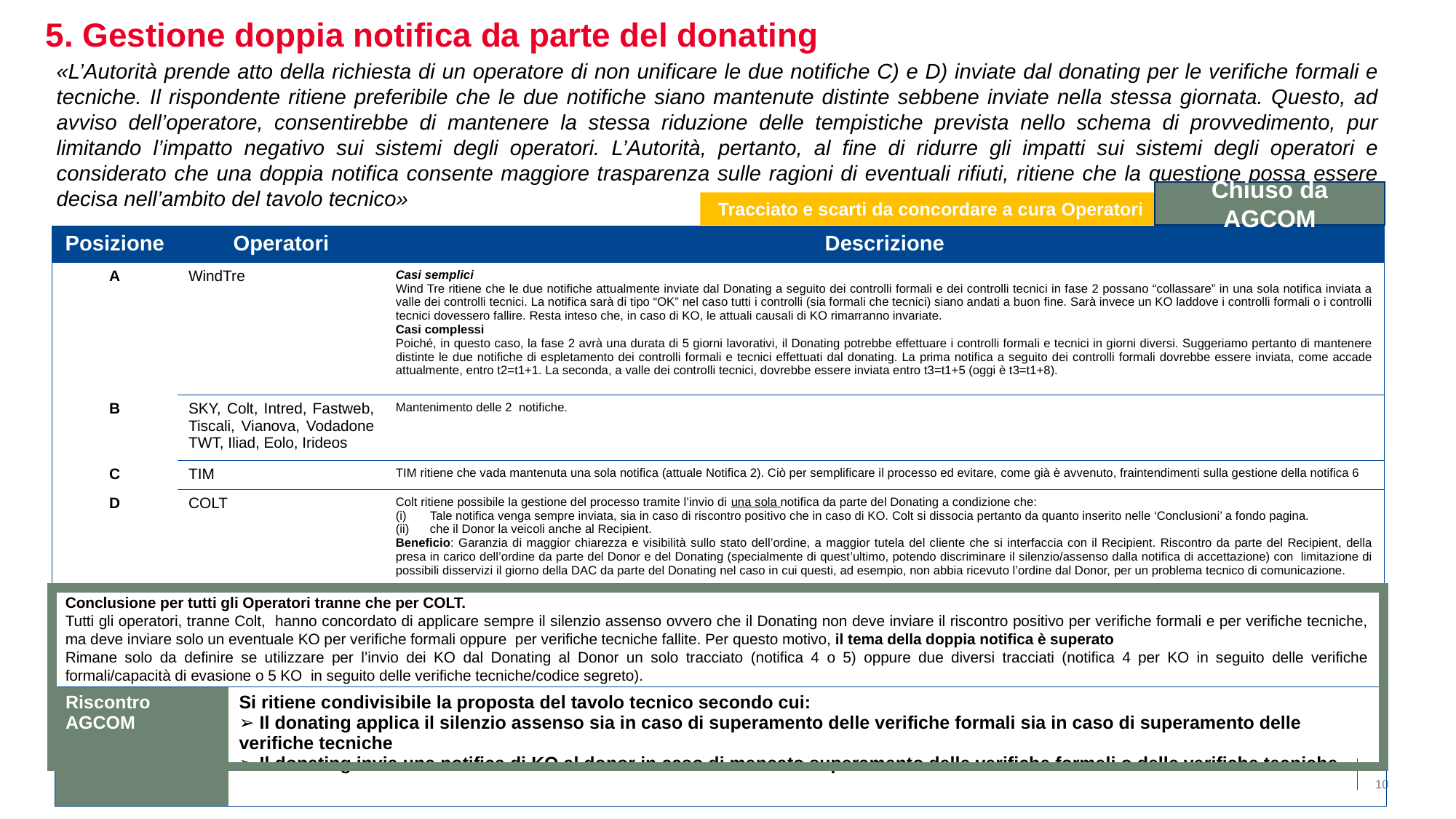

5. Gestione doppia notifica da parte del donating

«L’Autorità prende atto della richiesta di un operatore di non unificare le due notifiche C) e D) inviate dal donating per le verifiche formali e tecniche. Il rispondente ritiene preferibile che le due notifiche siano mantenute distinte sebbene inviate nella stessa giornata. Questo, ad avviso dell’operatore, consentirebbe di mantenere la stessa riduzione delle tempistiche prevista nello schema di provvedimento, pur limitando l’impatto negativo sui sistemi degli operatori. L’Autorità, pertanto, al fine di ridurre gli impatti sui sistemi degli operatori e considerato che una doppia notifica consente maggiore trasparenza sulle ragioni di eventuali rifiuti, ritiene che la questione possa essere decisa nell’ambito del tavolo tecnico»
Chiuso da AGCOM
Tracciato e scarti da concordare a cura Operatori
| Posizione | Operatori | Descrizione |
| --- | --- | --- |
| A | WindTre | Casi semplici Wind Tre ritiene che le due notifiche attualmente inviate dal Donating a seguito dei controlli formali e dei controlli tecnici in fase 2 possano “collassare” in una sola notifica inviata a valle dei controlli tecnici. La notifica sarà di tipo “OK” nel caso tutti i controlli (sia formali che tecnici) siano andati a buon fine. Sarà invece un KO laddove i controlli formali o i controlli tecnici dovessero fallire. Resta inteso che, in caso di KO, le attuali causali di KO rimarranno invariate. Casi complessi Poiché, in questo caso, la fase 2 avrà una durata di 5 giorni lavorativi, il Donating potrebbe effettuare i controlli formali e tecnici in giorni diversi. Suggeriamo pertanto di mantenere distinte le due notifiche di espletamento dei controlli formali e tecnici effettuati dal donating. La prima notifica a seguito dei controlli formali dovrebbe essere inviata, come accade attualmente, entro t2=t1+1. La seconda, a valle dei controlli tecnici, dovrebbe essere inviata entro t3=t1+5 (oggi è t3=t1+8). |
| B | SKY, Colt, Intred, Fastweb, Tiscali, Vianova, Vodadone TWT, Iliad, Eolo, Irideos | Mantenimento delle 2 notifiche. |
| C | TIM | TIM ritiene che vada mantenuta una sola notifica (attuale Notifica 2). Ciò per semplificare il processo ed evitare, come già è avvenuto, fraintendimenti sulla gestione della notifica 6 |
| D | COLT | Colt ritiene possibile la gestione del processo tramite l’invio di una sola notifica da parte del Donating a condizione che: Tale notifica venga sempre inviata, sia in caso di riscontro positivo che in caso di KO. Colt si dissocia pertanto da quanto inserito nelle ‘Conclusioni’ a fondo pagina. che il Donor la veicoli anche al Recipient. Beneficio: Garanzia di maggior chiarezza e visibilità sullo stato dell’ordine, a maggior tutela del cliente che si interfaccia con il Recipient. Riscontro da parte del Recipient, della presa in carico dell’ordine da parte del Donor e del Donating (specialmente di quest’ultimo, potendo discriminare il silenzio/assenso dalla notifica di accettazione) con limitazione di possibili disservizi il giorno della DAC da parte del Donating nel caso in cui questi, ad esempio, non abbia ricevuto l’ordine dal Donor, per un problema tecnico di comunicazione. |
Conclusione per tutti gli Operatori tranne che per COLT.
Tutti gli operatori, tranne Colt,  hanno concordato di applicare sempre il silenzio assenso ovvero che il Donating non deve inviare il riscontro positivo per verifiche formali e per verifiche tecniche, ma deve inviare solo un eventuale KO per verifiche formali oppure  per verifiche tecniche fallite. Per questo motivo, il tema della doppia notifica è superato
Rimane solo da definire se utilizzare per l’invio dei KO dal Donating al Donor un solo tracciato (notifica 4 o 5) oppure due diversi tracciati (notifica 4 per KO in seguito delle verifiche formali/capacità di evasione o 5 KO  in seguito delle verifiche tecniche/codice segreto).

| Riscontro AGCOM | Si ritiene condivisibile la proposta del tavolo tecnico secondo cui: ➢ Il donating applica il silenzio assenso sia in caso di superamento delle verifiche formali sia in caso di superamento delle verifiche tecniche ➢ Il donating invia una notifica di KO al donor in caso di mancato superamento delle verifiche formali o delle verifiche tecniche. |
| --- | --- |